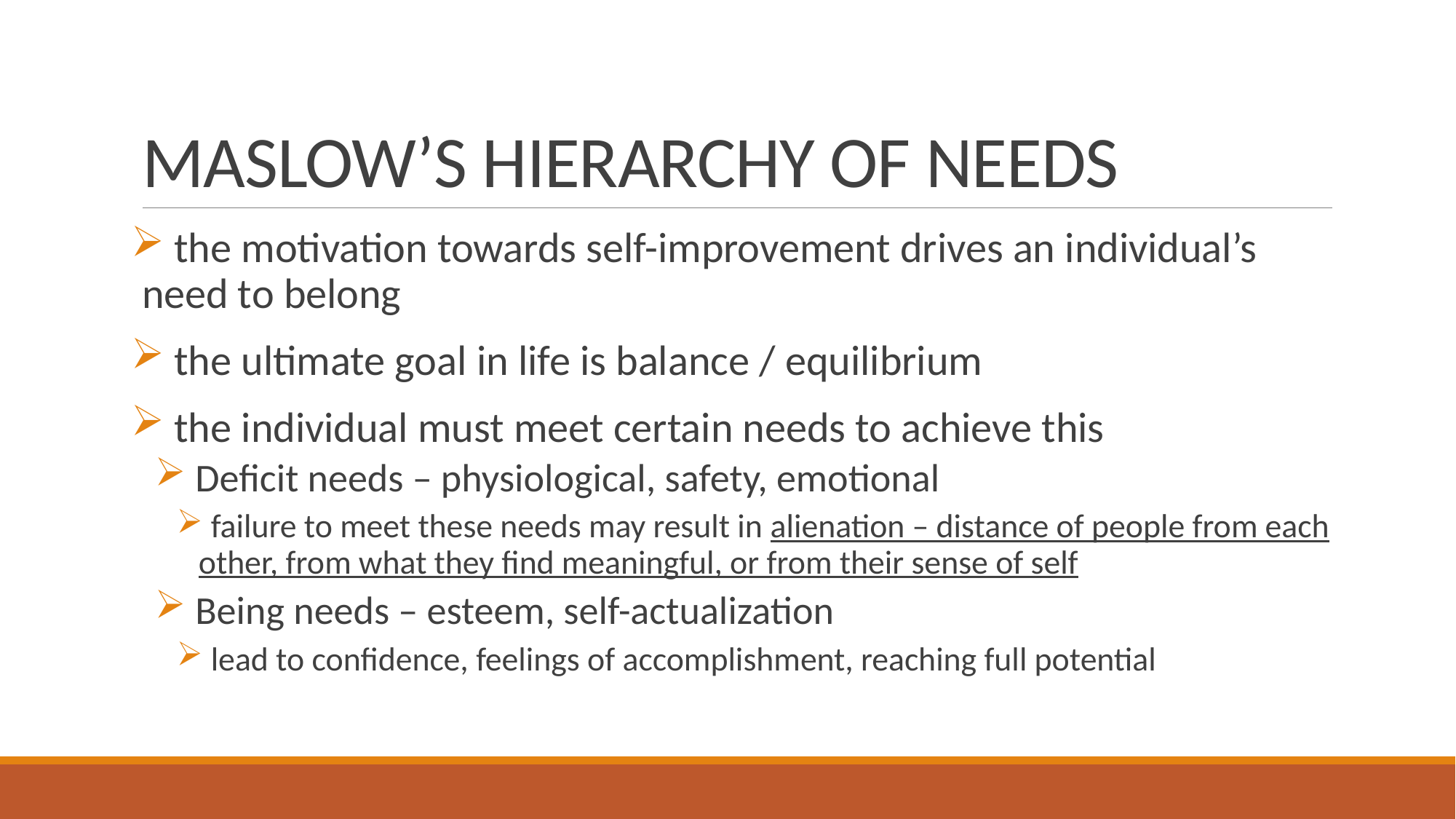

# MASLOW’S HIERARCHY OF NEEDS
 the motivation towards self-improvement drives an individual’s need to belong
 the ultimate goal in life is balance / equilibrium
 the individual must meet certain needs to achieve this
 Deficit needs – physiological, safety, emotional
 failure to meet these needs may result in alienation – distance of people from each other, from what they find meaningful, or from their sense of self
 Being needs – esteem, self-actualization
 lead to confidence, feelings of accomplishment, reaching full potential